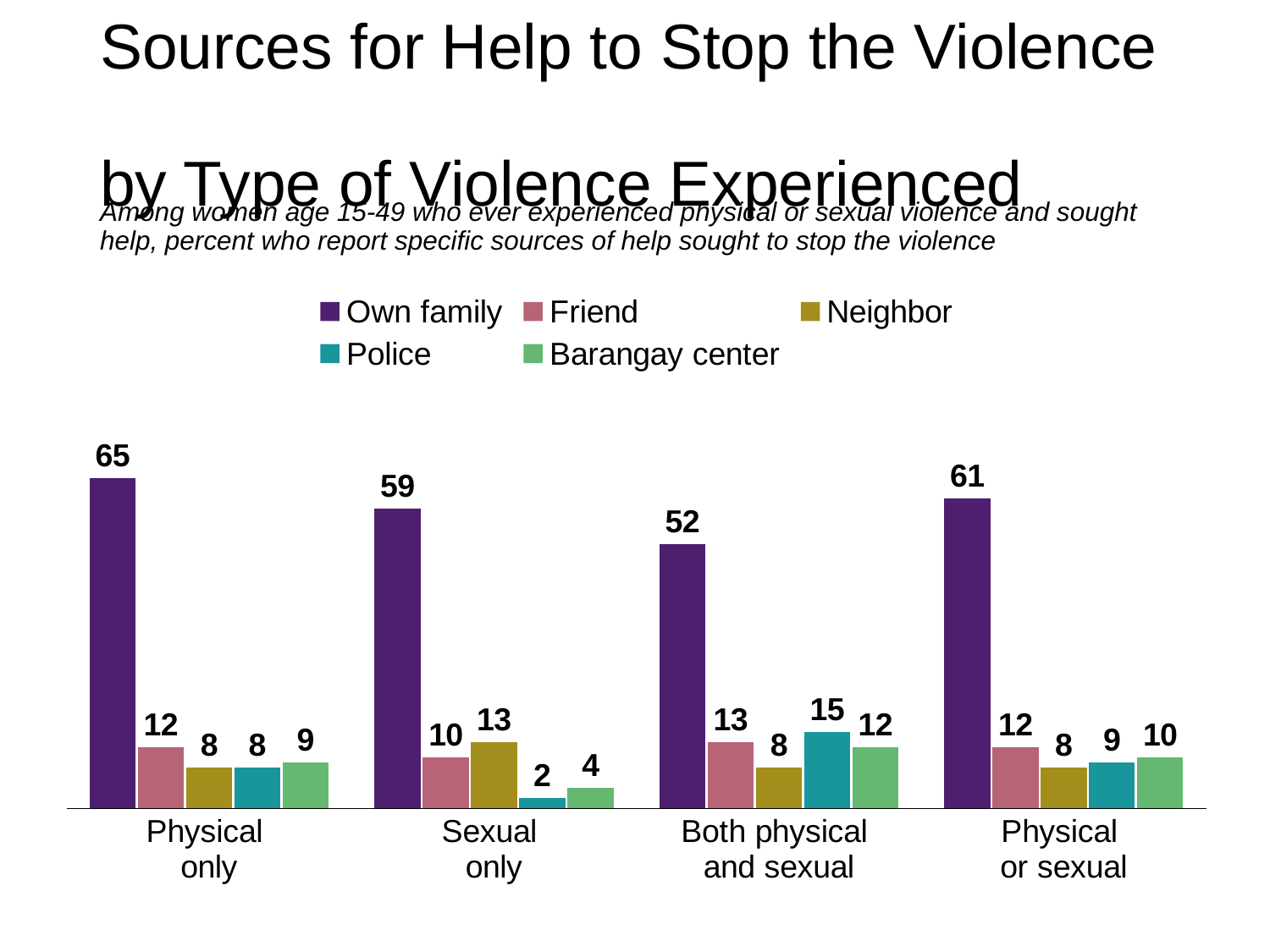

# Sources for Help to Stop the Violence by Type of Violence Experienced
Among women age 15-49 who ever experienced physical or sexual violence and sought help, percent who report specific sources of help sought to stop the violence

### Chart

| Category | Own family | Friend | Neighbor | Police | Barangay center |
|---|---|---|---|---|---|
| Physical
only | 65.0 | 12.0 | 8.0 | 8.0 | 9.0 |
| Sexual
only | 59.0 | 10.0 | 13.0 | 2.0 | 4.0 |
| Both physical
and sexual | 52.0 | 13.0 | 8.0 | 15.0 | 12.0 |
| Physical
or sexual | 61.0 | 12.0 | 8.0 | 9.0 | 10.0 |